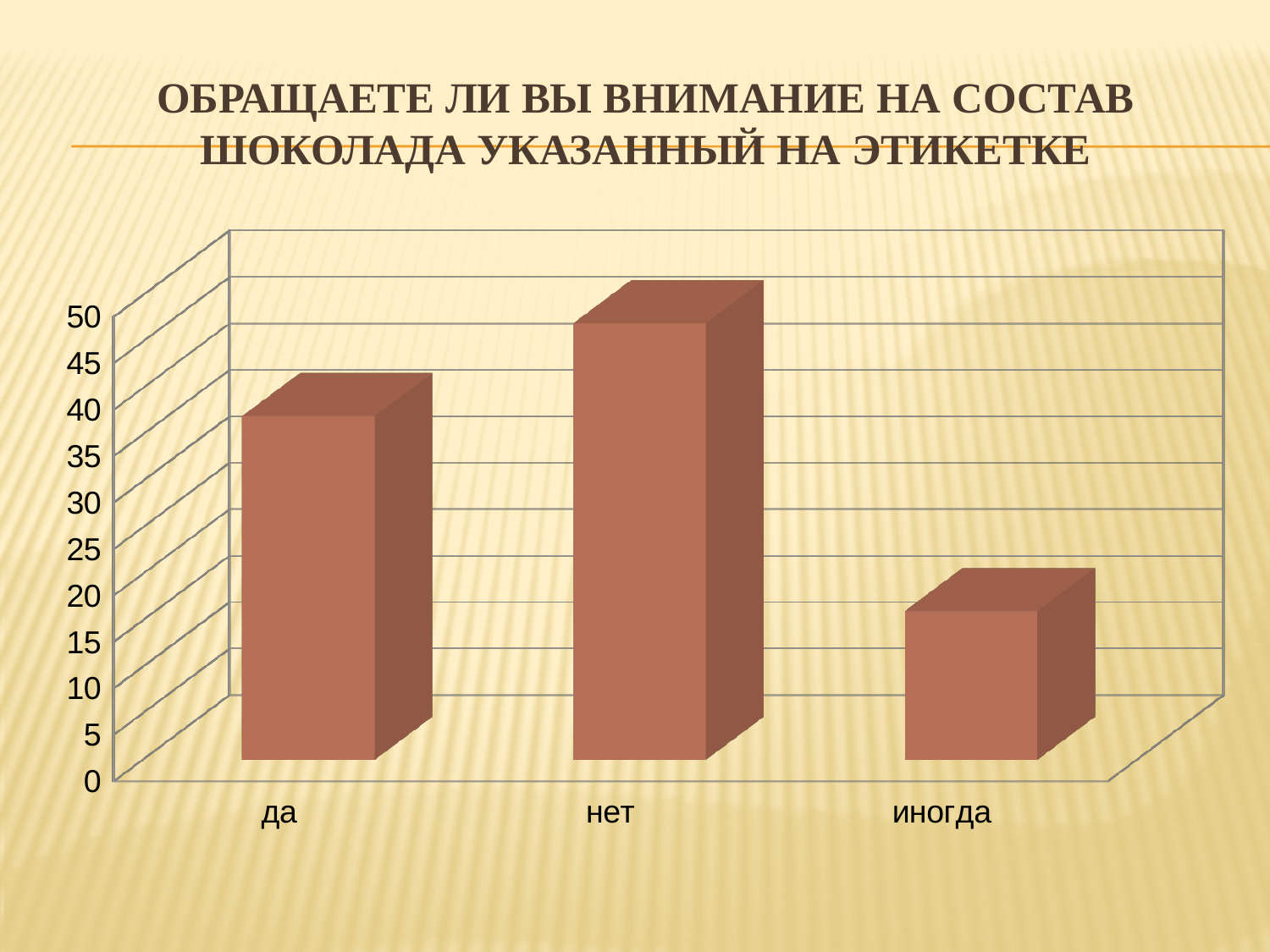

# Обращаете ли вы внимание на состав шоколада указанный на этикетке

[unsupported chart]